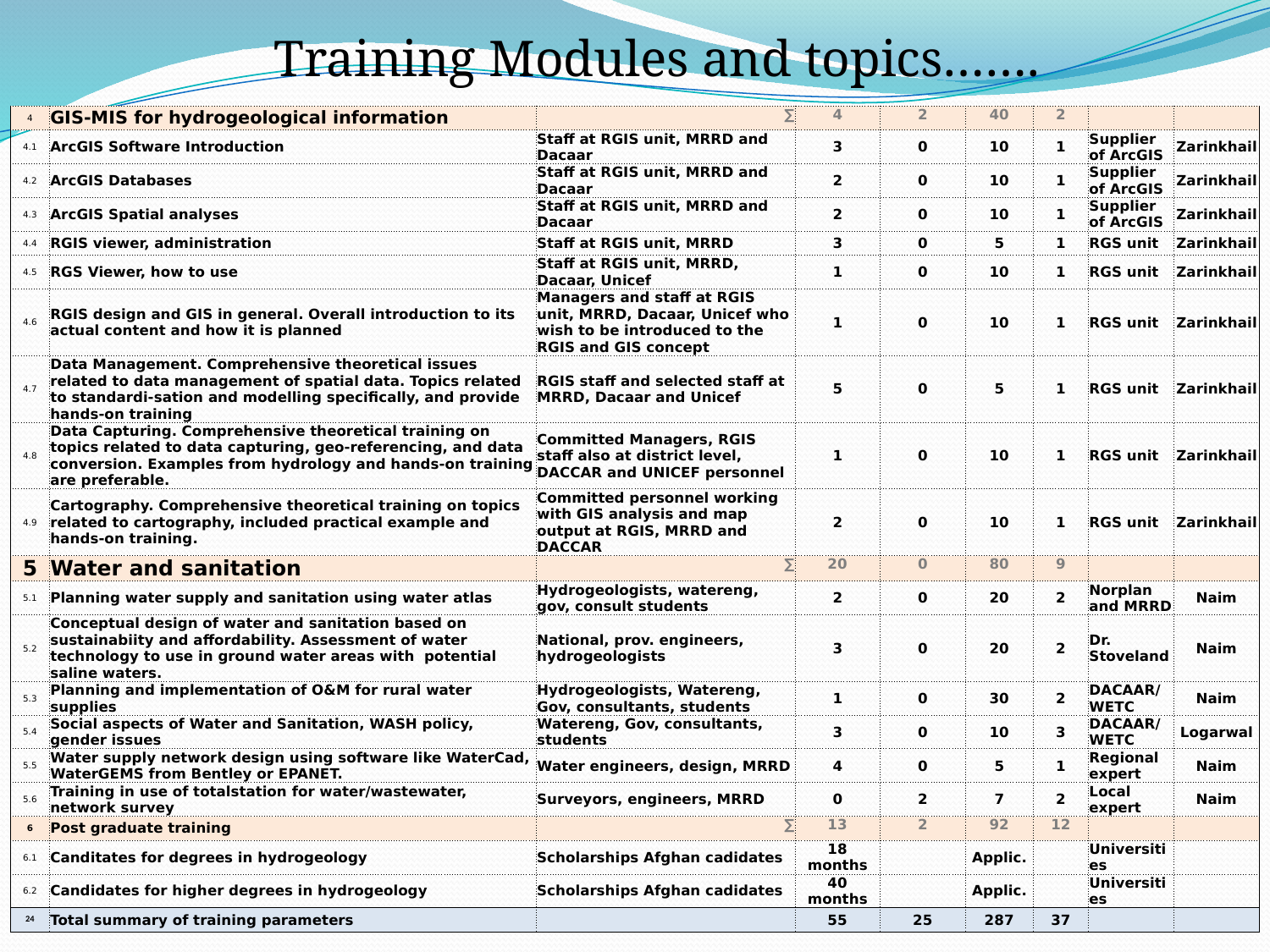

Training Modules and topics…….
| 4 | GIS-MIS for hydrogeological information | ∑ | 4 | 2 | 40 | 2 |  |  |
| --- | --- | --- | --- | --- | --- | --- | --- | --- |
| 4.1 | ArcGIS Software Introduction | Staff at RGIS unit, MRRD and Dacaar | 3 | 0 | 10 | 1 | Supplier of ArcGIS | Zarinkhail |
| 4.2 | ArcGIS Databases | Staff at RGIS unit, MRRD and Dacaar | 2 | 0 | 10 | 1 | Supplier of ArcGIS | Zarinkhail |
| 4.3 | ArcGIS Spatial analyses | Staff at RGIS unit, MRRD and Dacaar | 2 | 0 | 10 | 1 | Supplier of ArcGIS | Zarinkhail |
| 4.4 | RGIS viewer, administration | Staff at RGIS unit, MRRD | 3 | 0 | 5 | 1 | RGS unit | Zarinkhail |
| 4.5 | RGS Viewer, how to use | Staff at RGIS unit, MRRD, Dacaar, Unicef | 1 | 0 | 10 | 1 | RGS unit | Zarinkhail |
| 4.6 | RGIS design and GIS in general. Overall introduction to its actual content and how it is planned | Managers and staff at RGIS unit, MRRD, Dacaar, Unicef who wish to be introduced to the RGIS and GIS concept | 1 | 0 | 10 | 1 | RGS unit | Zarinkhail |
| 4.7 | Data Management. Comprehensive theoretical issues related to data management of spatial data. Topics related to standardi-sation and modelling specifically, and provide hands-on training | RGIS staff and selected staff at MRRD, Dacaar and Unicef | 5 | 0 | 5 | 1 | RGS unit | Zarinkhail |
| 4.8 | Data Capturing. Comprehensive theoretical training on topics related to data capturing, geo-referencing, and data conversion. Examples from hydrology and hands-on training are preferable. | Committed Managers, RGIS staff also at district level, DACCAR and UNICEF personnel | 1 | 0 | 10 | 1 | RGS unit | Zarinkhail |
| 4.9 | Cartography. Comprehensive theoretical training on topics related to cartography, included practical example and hands-on training. | Committed personnel working with GIS analysis and map output at RGIS, MRRD and DACCAR | 2 | 0 | 10 | 1 | RGS unit | Zarinkhail |
| 5 | Water and sanitation | ∑ | 20 | 0 | 80 | 9 |  |  |
| 5.1 | Planning water supply and sanitation using water atlas | Hydrogeologists, watereng, gov, consult students | 2 | 0 | 20 | 2 | Norplan and MRRD | Naim |
| 5.2 | Conceptual design of water and sanitation based on sustainabiity and affordability. Assessment of water technology to use in ground water areas with potential saline waters. | National, prov. engineers, hydrogeologists | 3 | 0 | 20 | 2 | Dr. Stoveland | Naim |
| 5.3 | Planning and implementation of O&M for rural water supplies | Hydrogeologists, Watereng, Gov, consultants, students | 1 | 0 | 30 | 2 | DACAAR/ WETC | Naim |
| 5.4 | Social aspects of Water and Sanitation, WASH policy, gender issues | Watereng, Gov, consultants, students | 3 | 0 | 10 | 3 | DACAAR/ WETC | Logarwal |
| 5.5 | Water supply network design using software like WaterCad, WaterGEMS from Bentley or EPANET. | Water engineers, design, MRRD | 4 | 0 | 5 | 1 | Regional expert | Naim |
| 5.6 | Training in use of totalstation for water/wastewater, network survey | Surveyors, engineers, MRRD | 0 | 2 | 7 | 2 | Local expert | Naim |
| 6 | Post graduate training | ∑ | 13 | 2 | 92 | 12 |  |  |
| 6.1 | Canditates for degrees in hydrogeology | Scholarships Afghan cadidates | 18 months |  | Applic. |  | Universities |  |
| 6.2 | Candidates for higher degrees in hydrogeology | Scholarships Afghan cadidates | 40 months |  | Applic. |  | Universities |  |
| 24 | Total summary of training parameters |  | 55 | 25 | 287 | 37 |  |  |